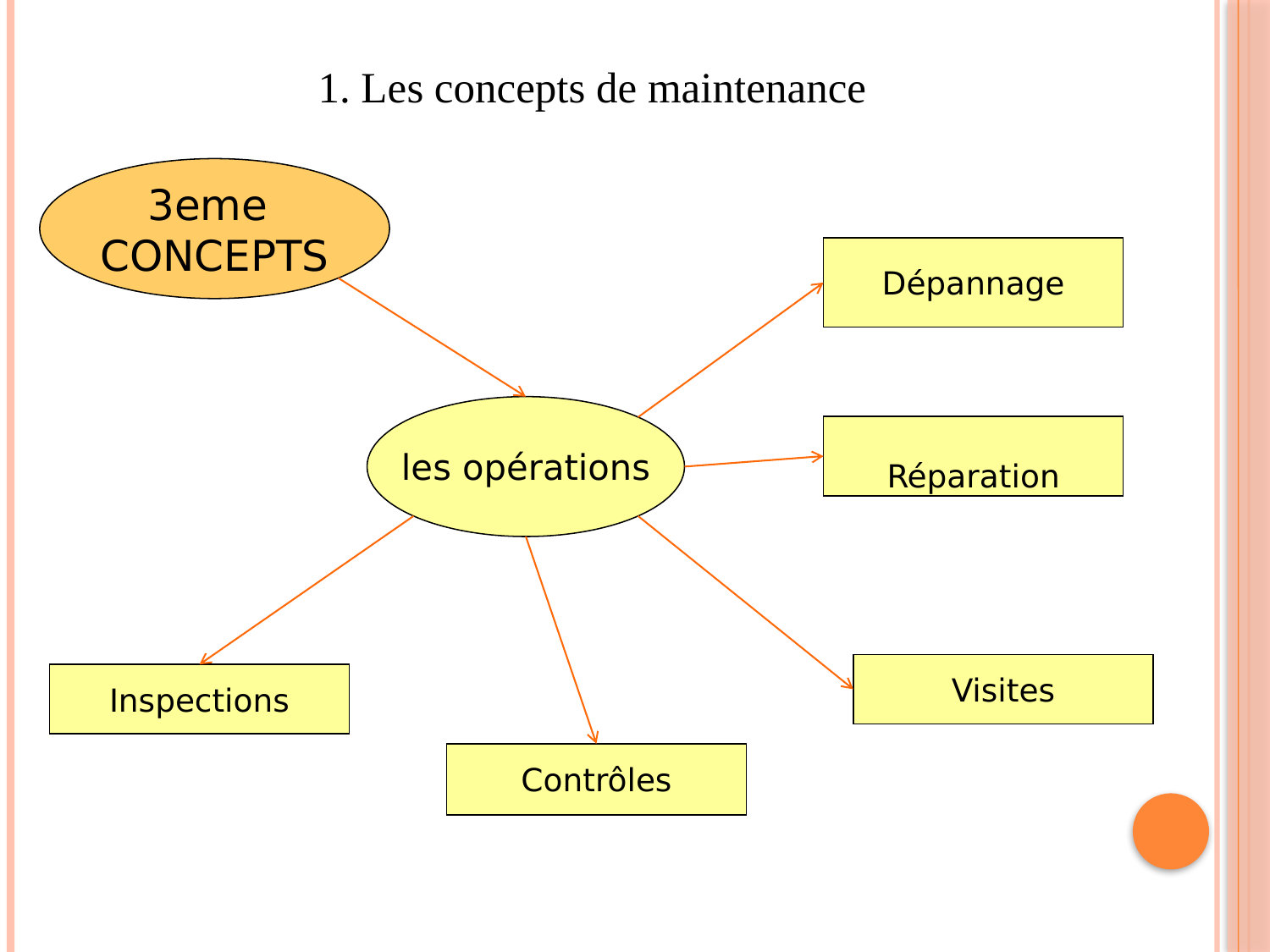

1. Les concepts de maintenance

3eme
CONCEPTS
Dépannage
les opérations

Réparation
Visites
Inspections
Contrôles